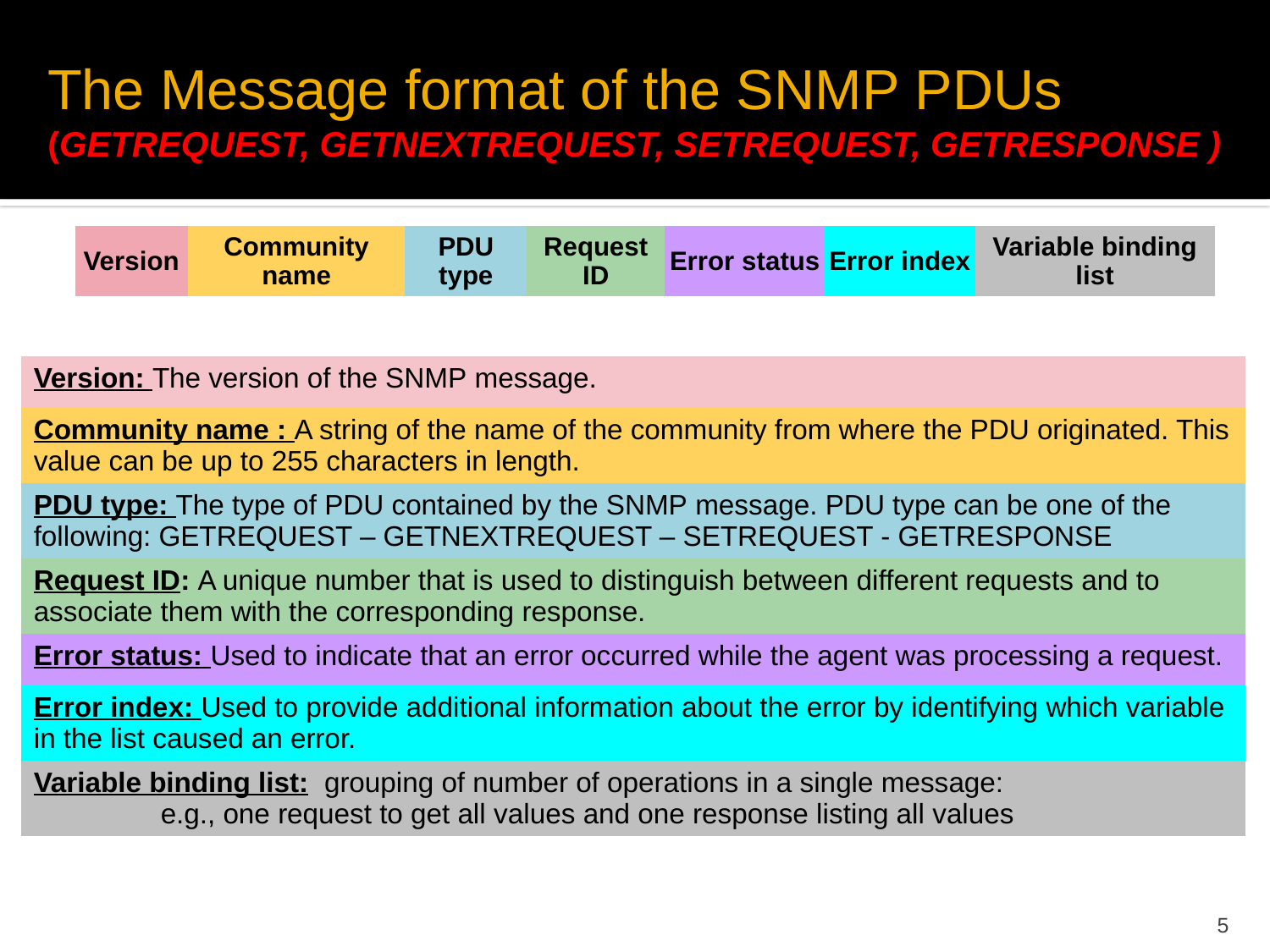

# The Message format of the SNMP PDUs (GETREQUEST, GETNEXTREQUEST, SETREQUEST, GETRESPONSE )
| Version | Community name | PDU type | Request ID | Error status | Error index | Variable binding list |
| --- | --- | --- | --- | --- | --- | --- |
| Version: The version of the SNMP message. |
| --- |
| Community name : A string of the name of the community from where the PDU originated. This value can be up to 255 characters in length. |
| PDU type: The type of PDU contained by the SNMP message. PDU type can be one of the following: GETREQUEST – GETNEXTREQUEST – SETREQUEST - GETRESPONSE |
| Request ID: A unique number that is used to distinguish between different requests and to associate them with the corresponding response. |
| Error status: Used to indicate that an error occurred while the agent was processing a request. |
| Error index: Used to provide additional information about the error by identifying which variable in the list caused an error. |
| Variable binding list: grouping of number of operations in a single message: e.g., one request to get all values and one response listing all values |
5